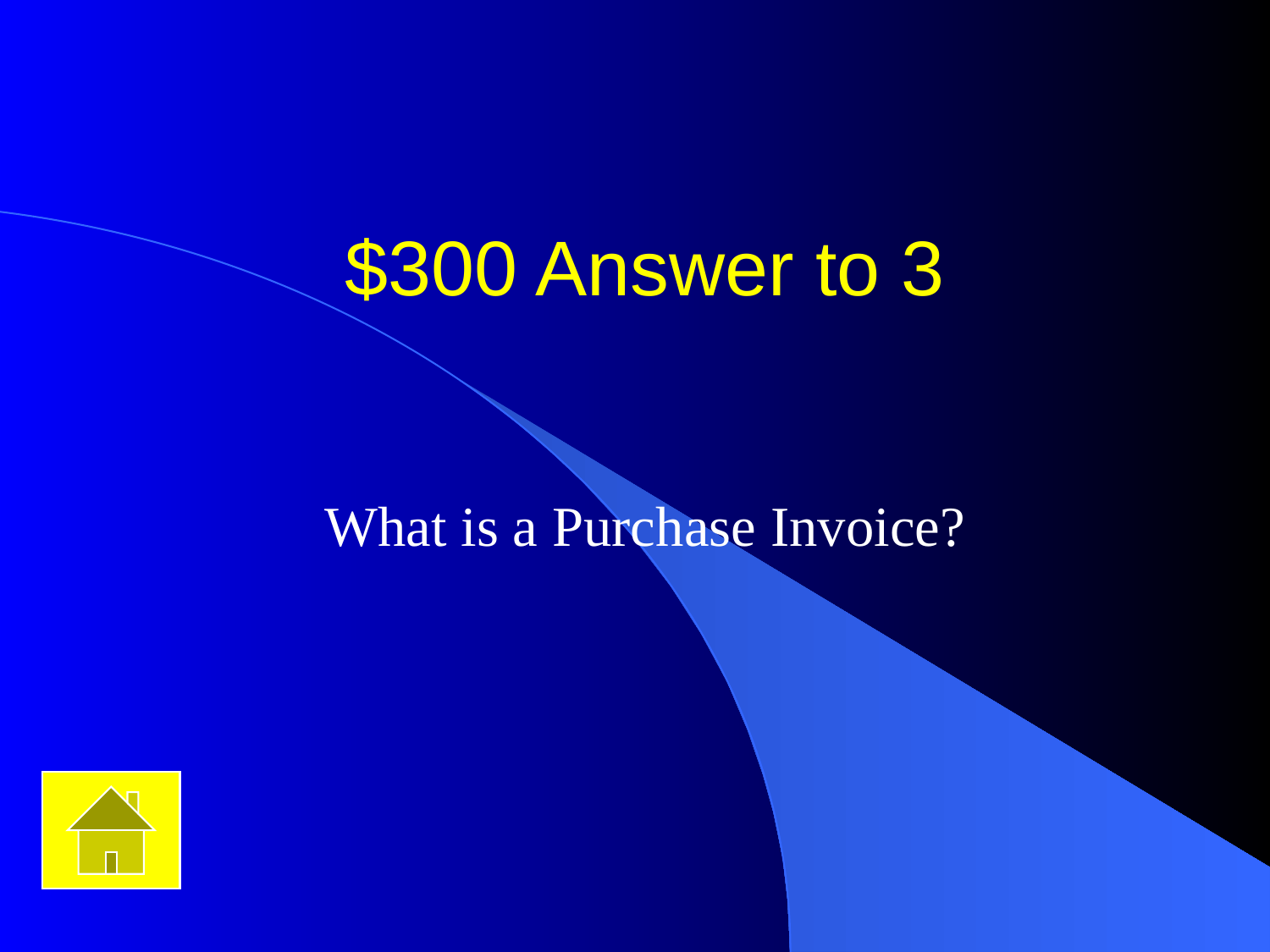

# $300 Answer to 3
What is a Purchase Invoice?